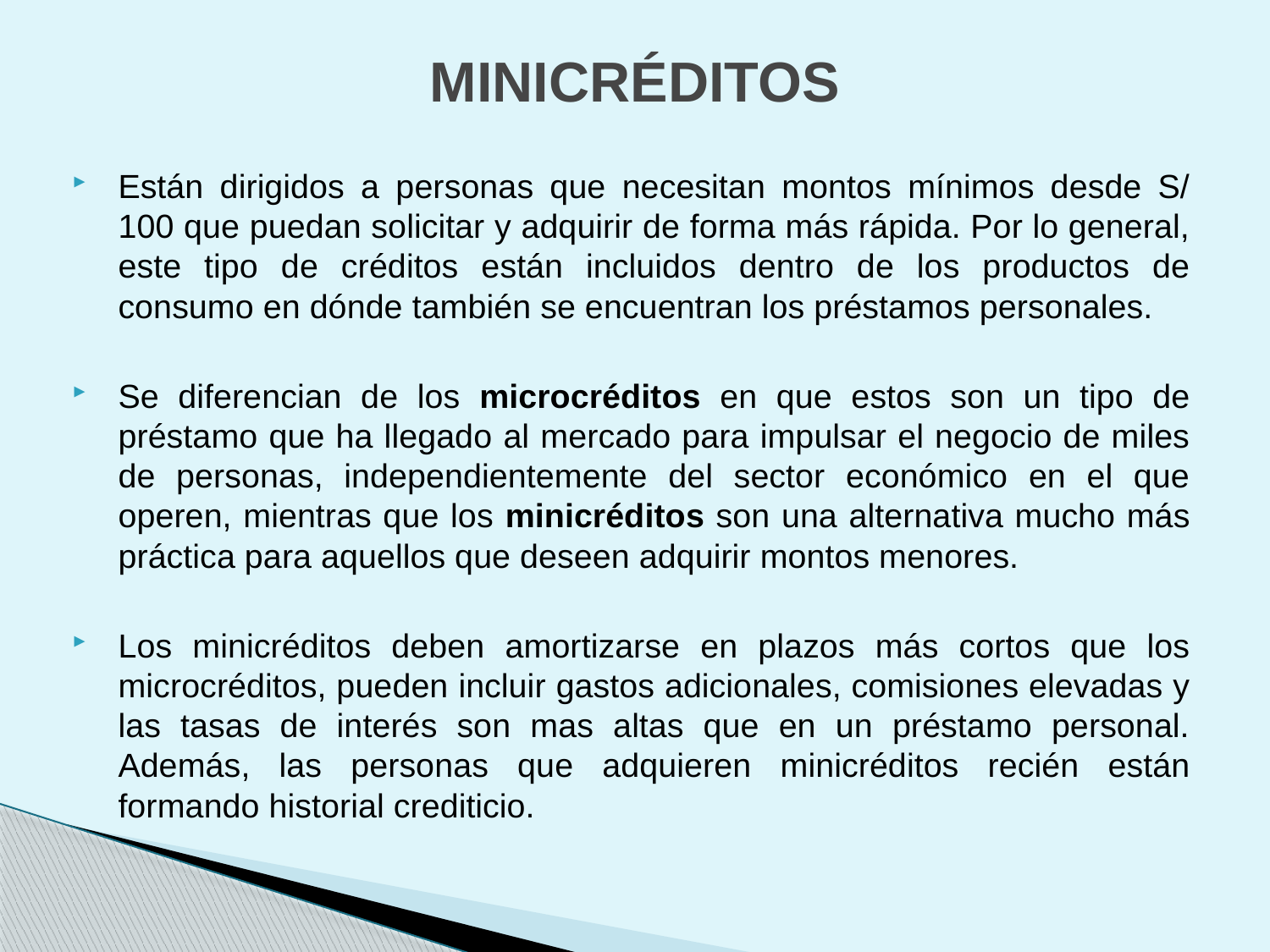

# MINICRÉDITOS
Están dirigidos a personas que necesitan montos mínimos desde S/ 100 que puedan solicitar y adquirir de forma más rápida. Por lo general, este tipo de créditos están incluidos dentro de los productos de consumo en dónde también se encuentran los préstamos personales.

Se diferencian de los microcréditos en que estos son un tipo de préstamo que ha llegado al mercado para impulsar el negocio de miles de personas, independientemente del sector económico en el que operen, mientras que los minicréditos son una alternativa mucho más práctica para aquellos que deseen adquirir montos menores.

Los minicréditos deben amortizarse en plazos más cortos que los microcréditos, pueden incluir gastos adicionales, comisiones elevadas y las tasas de interés son mas altas que en un préstamo personal. Además, las personas que adquieren minicréditos recién están formando historial crediticio.